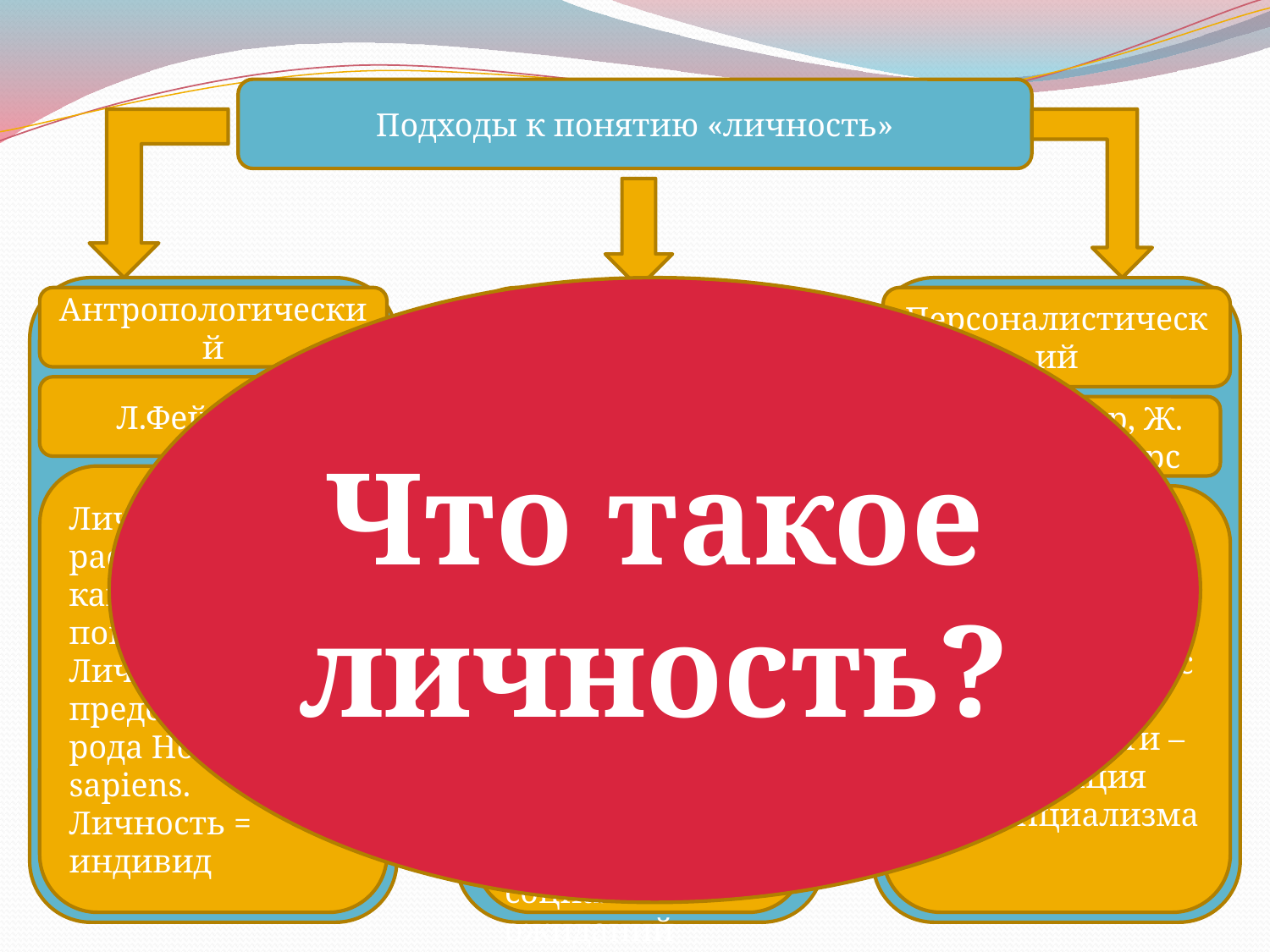

Подходы к понятию «личность»

Что такое личность?

Антропологический

Персоналистический
Социологический
Э. Дюркгейм,  Л. Леви-Брюль, Ж. Пиаже, Т. Парсон, Д. Мид
Л.Фейербах
М. Хайдеггер, Ж. Сартр, К. Ясперс
Личность рассматривается как родовое понятие. Личность – представитель рода Homo sapiens.
Личность = индивид
Сущность личности – в самостоятельности и уникальности – концепция эзистенциализма
Личность – продукт социальных отношений.
Личность играет определённые социальные роли  под влиянием социальных ожиданий